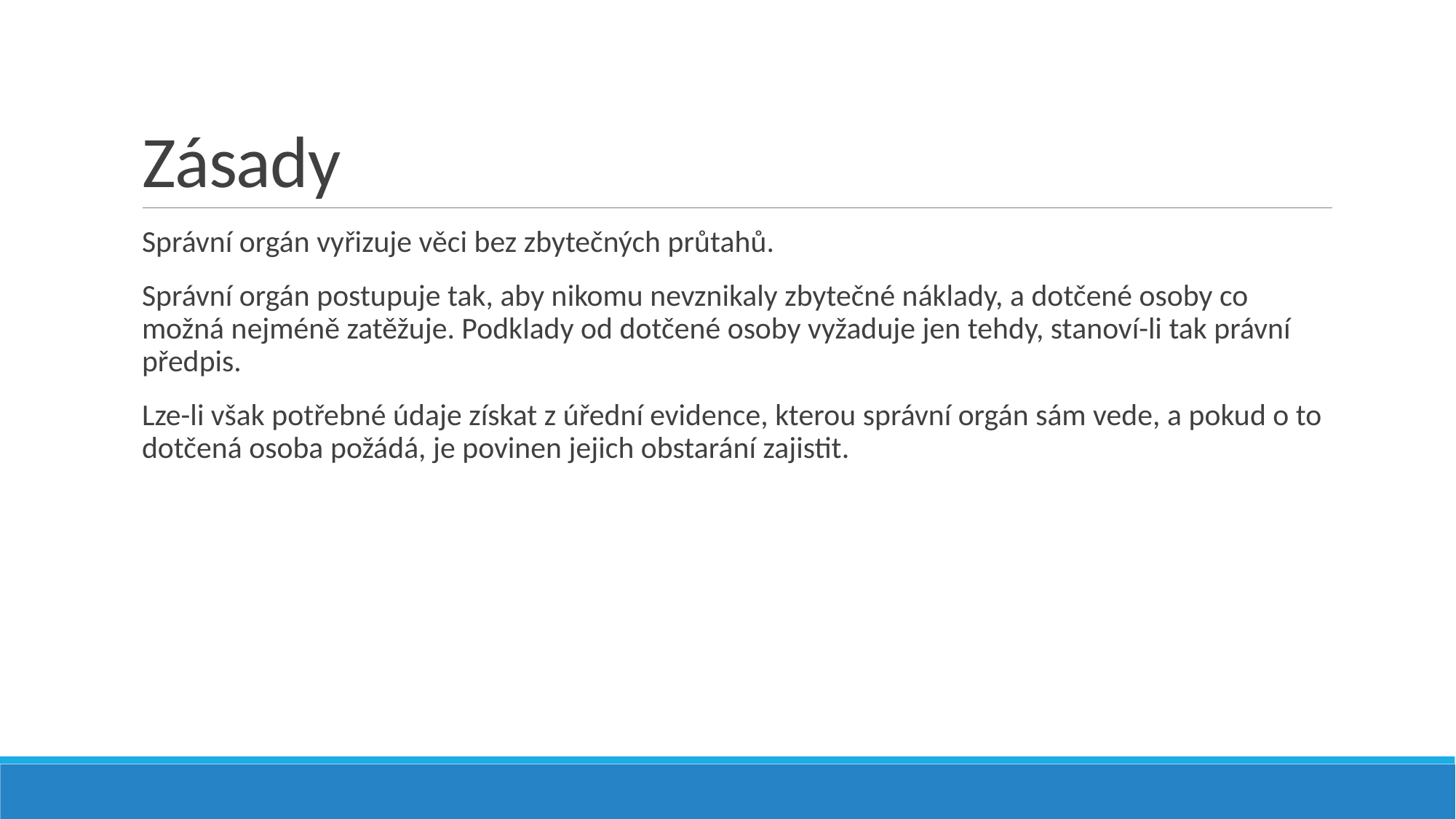

# Zásady
Správní orgán vyřizuje věci bez zbytečných průtahů.
Správní orgán postupuje tak, aby nikomu nevznikaly zbytečné náklady, a dotčené osoby co možná nejméně zatěžuje. Podklady od dotčené osoby vyžaduje jen tehdy, stanoví-li tak právní předpis.
Lze-li však potřebné údaje získat z úřední evidence, kterou správní orgán sám vede, a pokud o to dotčená osoba požádá, je povinen jejich obstarání zajistit.